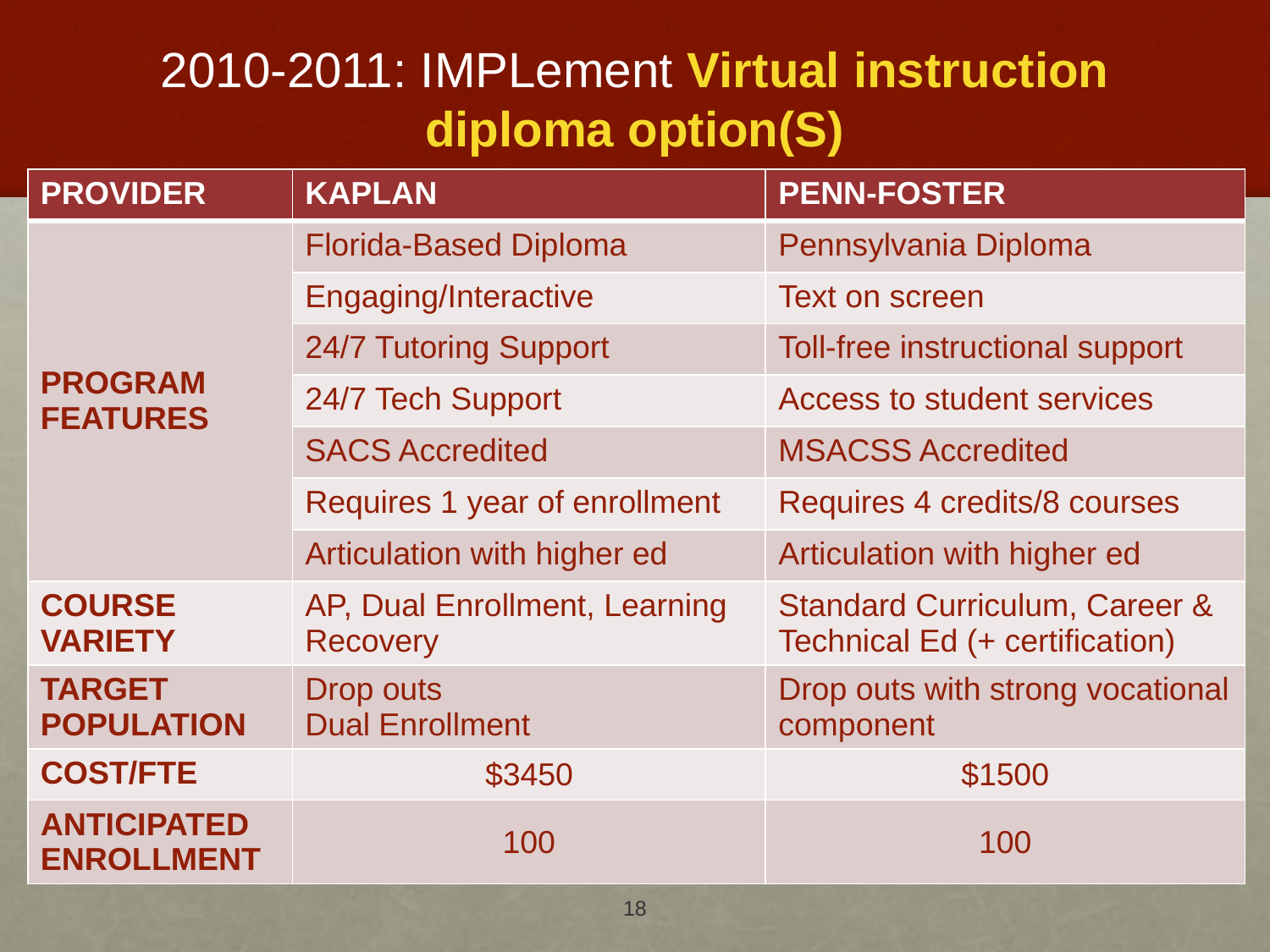

# 2010-2011: IMPLement Virtual instruction diploma option(S)
| PROVIDER | KAPLAN | PENN-FOSTER |
| --- | --- | --- |
| PROGRAM FEATURES | Florida-Based Diploma | Pennsylvania Diploma |
|  | Engaging/Interactive | Text on screen |
|  | 24/7 Tutoring Support | Toll-free instructional support |
|  | 24/7 Tech Support | Access to student services |
|  | SACS Accredited | MSACSS Accredited |
|  | Requires 1 year of enrollment | Requires 4 credits/8 courses |
|  | Articulation with higher ed | Articulation with higher ed |
| COURSE VARIETY | AP, Dual Enrollment, Learning Recovery | Standard Curriculum, Career & Technical Ed (+ certification) |
| Target Population | Drop outs Dual Enrollment | Drop outs with strong vocational component |
| COST/FTE | $3450 | $1500 |
| ANTICIPATED ENROLLMENT | 100 | 100 |
18